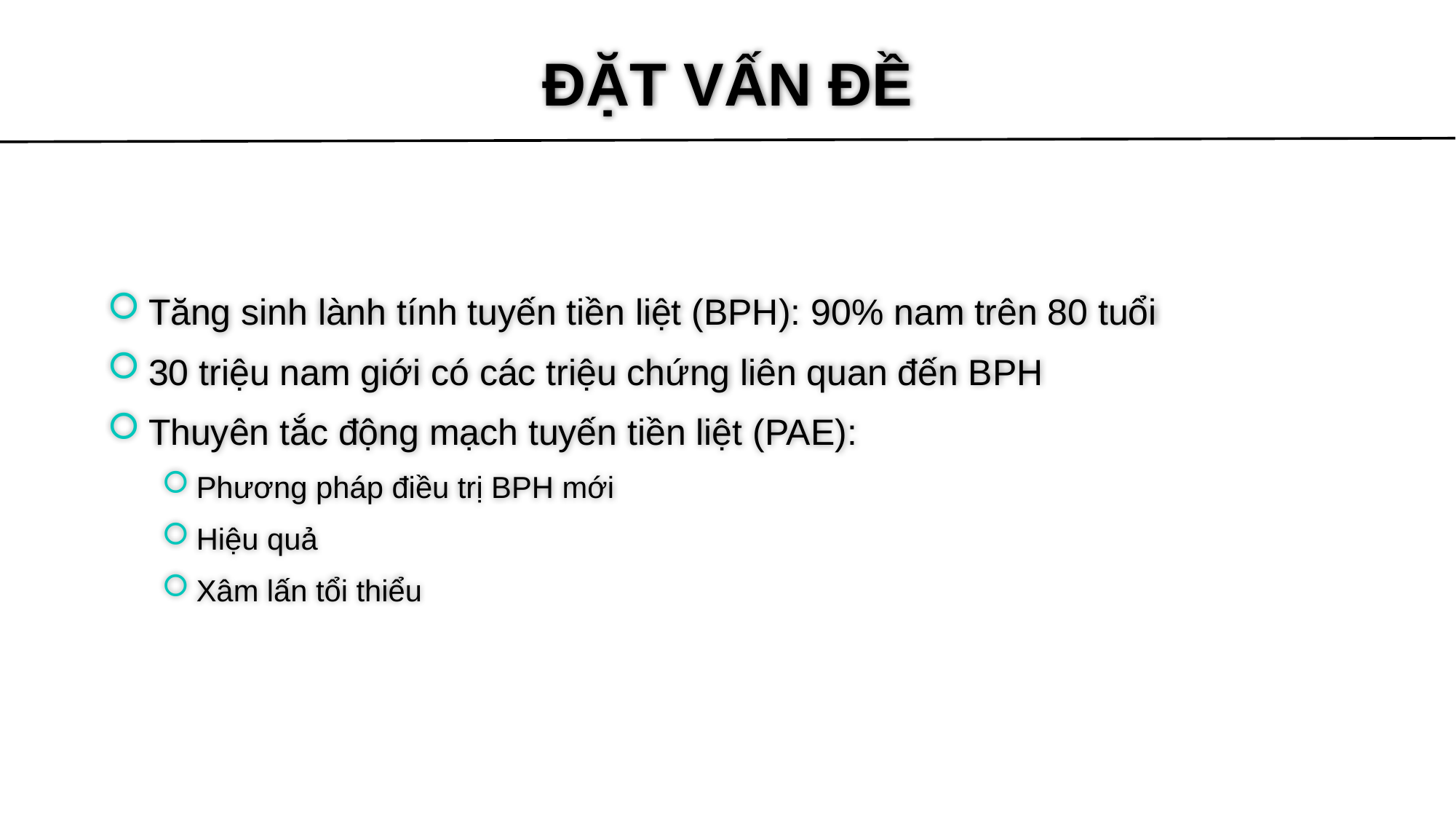

# ĐẶT VẤN ĐỀ
Tăng sinh lành tính tuyến tiền liệt (BPH): 90% nam trên 80 tuổi
30 triệu nam giới có các triệu chứng liên quan đến BPH
Thuyên tắc động mạch tuyến tiền liệt (PAE):
Phương pháp điều trị BPH mới
Hiệu quả
Xâm lấn tổi thiểu